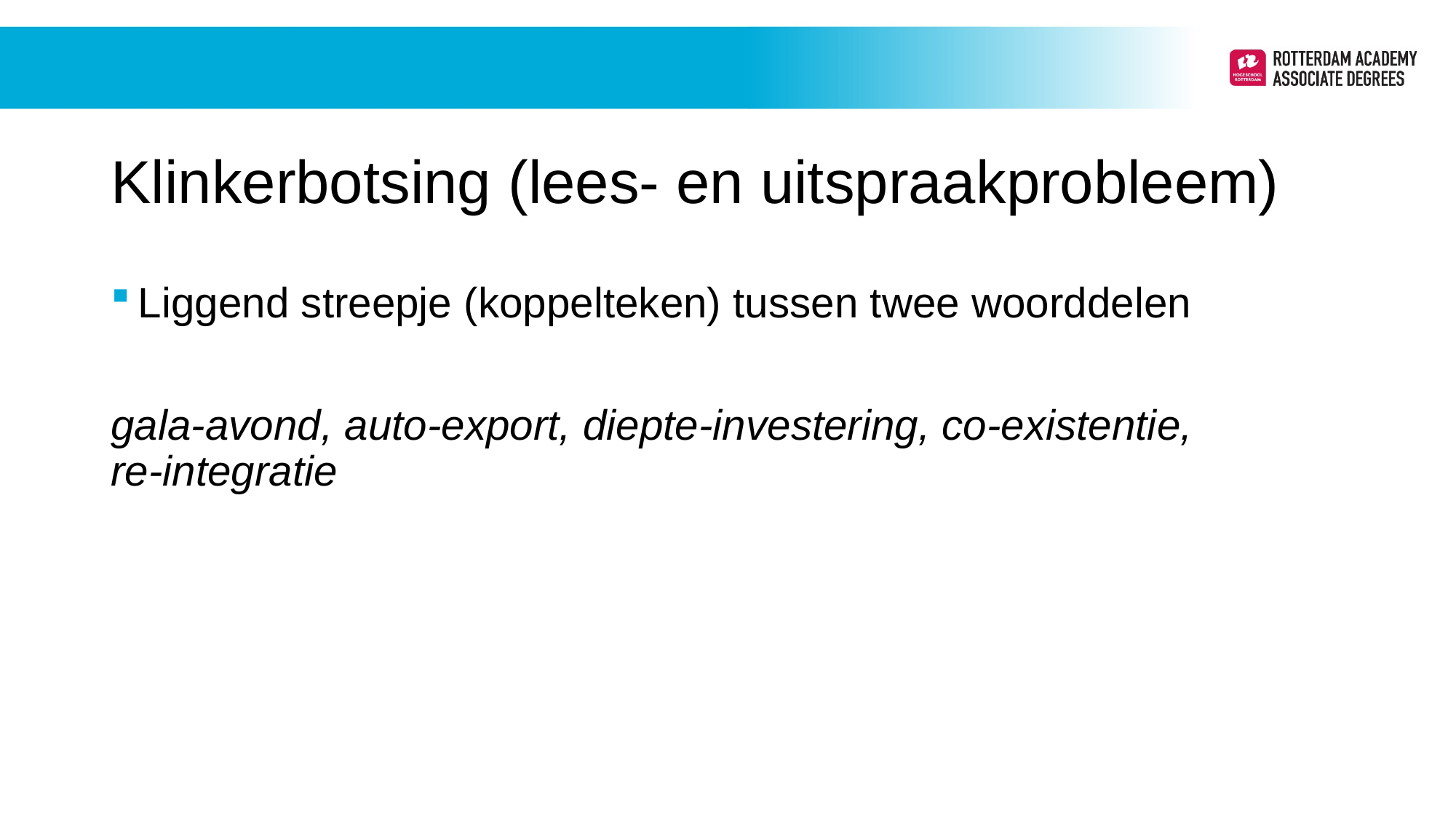

# Klinkerbotsing (lees- en uitspraakprobleem)
Liggend streepje (koppelteken) tussen twee woorddelen

gala-avond, auto-export, diepte-investering, co-existentie,
re-integratie